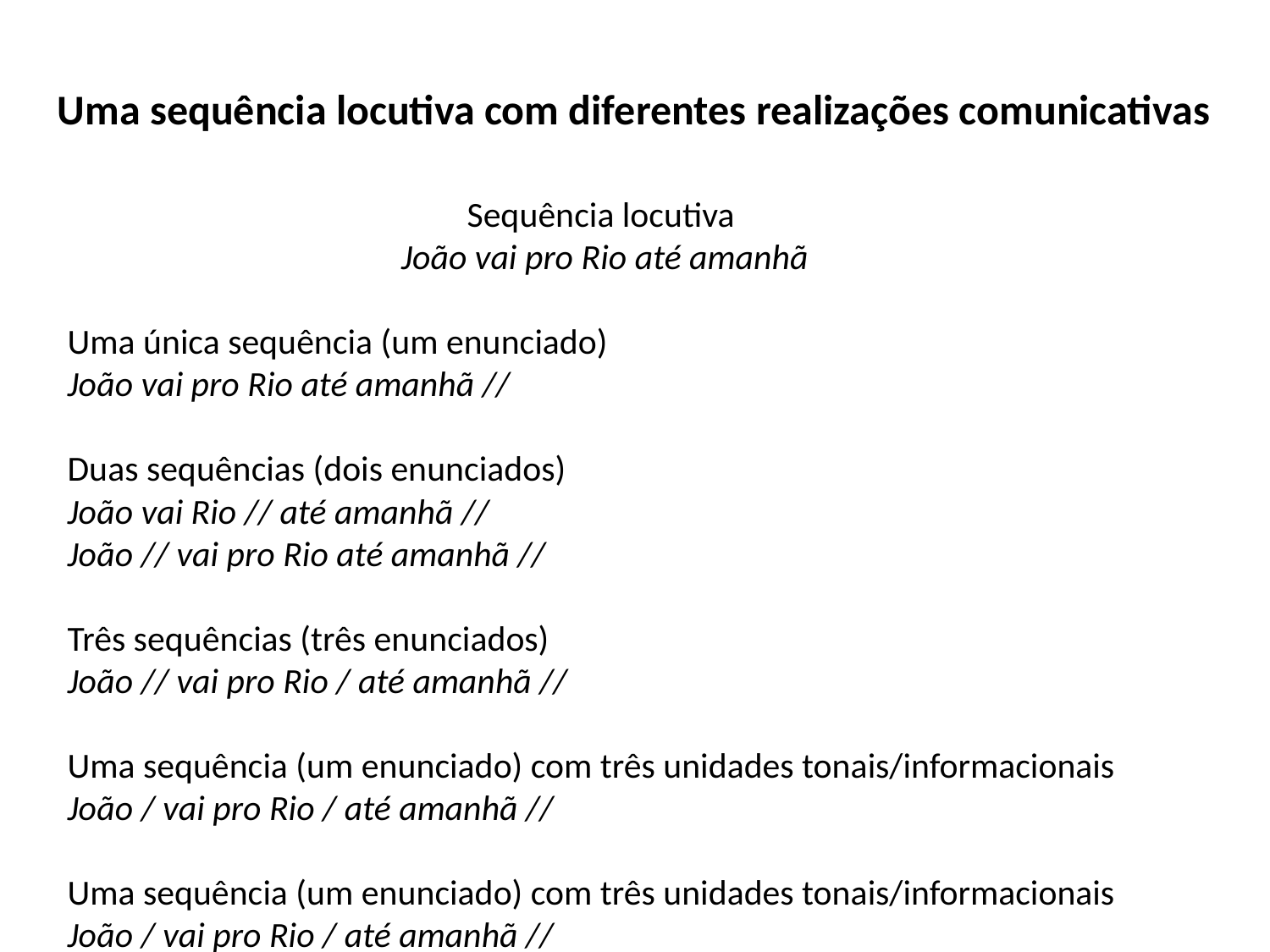

Uma sequência locutiva com diferentes realizações comunicativas
Sequência locutiva
João vai pro Rio até amanhã

Uma única sequência (um enunciado)
João vai pro Rio até amanhã //

Duas sequências (dois enunciados)
João vai Rio // até amanhã //
João // vai pro Rio até amanhã //

Três sequências (três enunciados)
João // vai pro Rio / até amanhã //

Uma sequência (um enunciado) com três unidades tonais/informacionais
João / vai pro Rio / até amanhã //

Uma sequência (um enunciado) com três unidades tonais/informacionais
João / vai pro Rio / até amanhã //